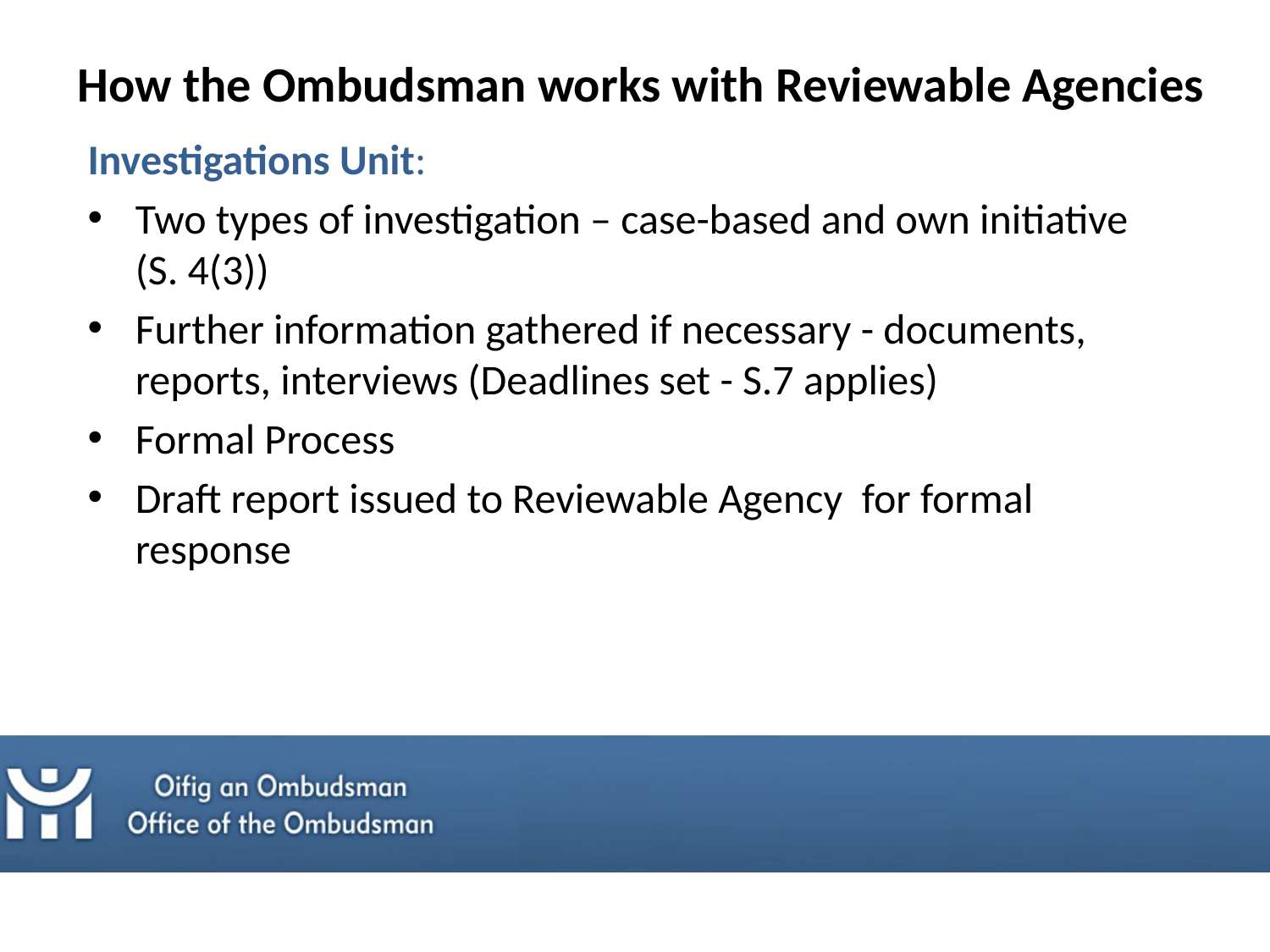

How the Ombudsman works with Reviewable Agencies
Investigations Unit:
Two types of investigation – case-based and own initiative
(S. 4(3))
Further information gathered if necessary - documents, reports, interviews (Deadlines set - S.7 applies)
Formal Process
Draft report issued to Reviewable Agency  for formal response